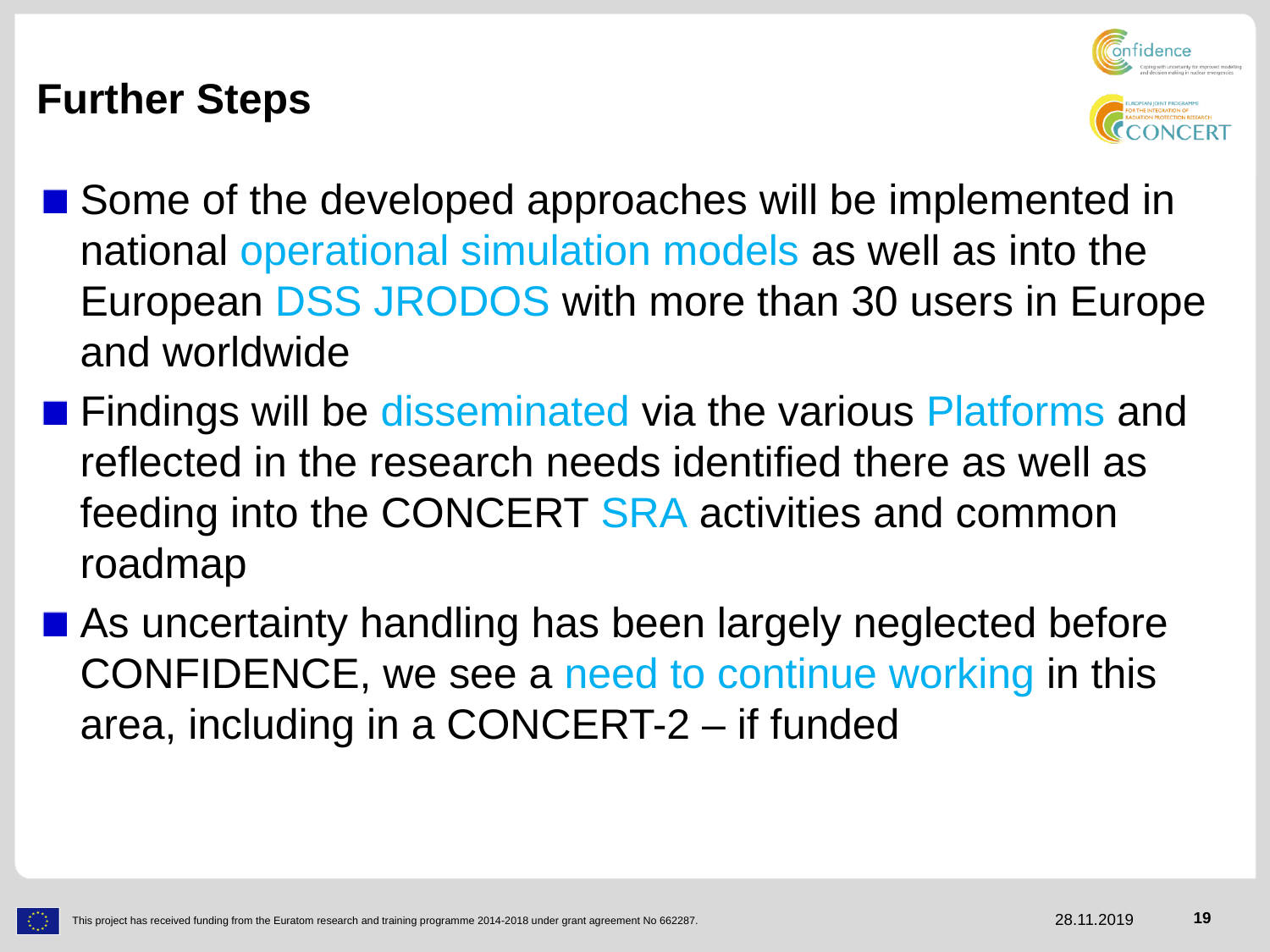

# Further Steps
Some of the developed approaches will be implemented in national operational simulation models as well as into the European DSS JRODOS with more than 30 users in Europe and worldwide
Findings will be disseminated via the various Platforms and reflected in the research needs identified there as well as feeding into the CONCERT SRA activities and common roadmap
As uncertainty handling has been largely neglected before CONFIDENCE, we see a need to continue working in this area, including in a CONCERT-2 – if funded